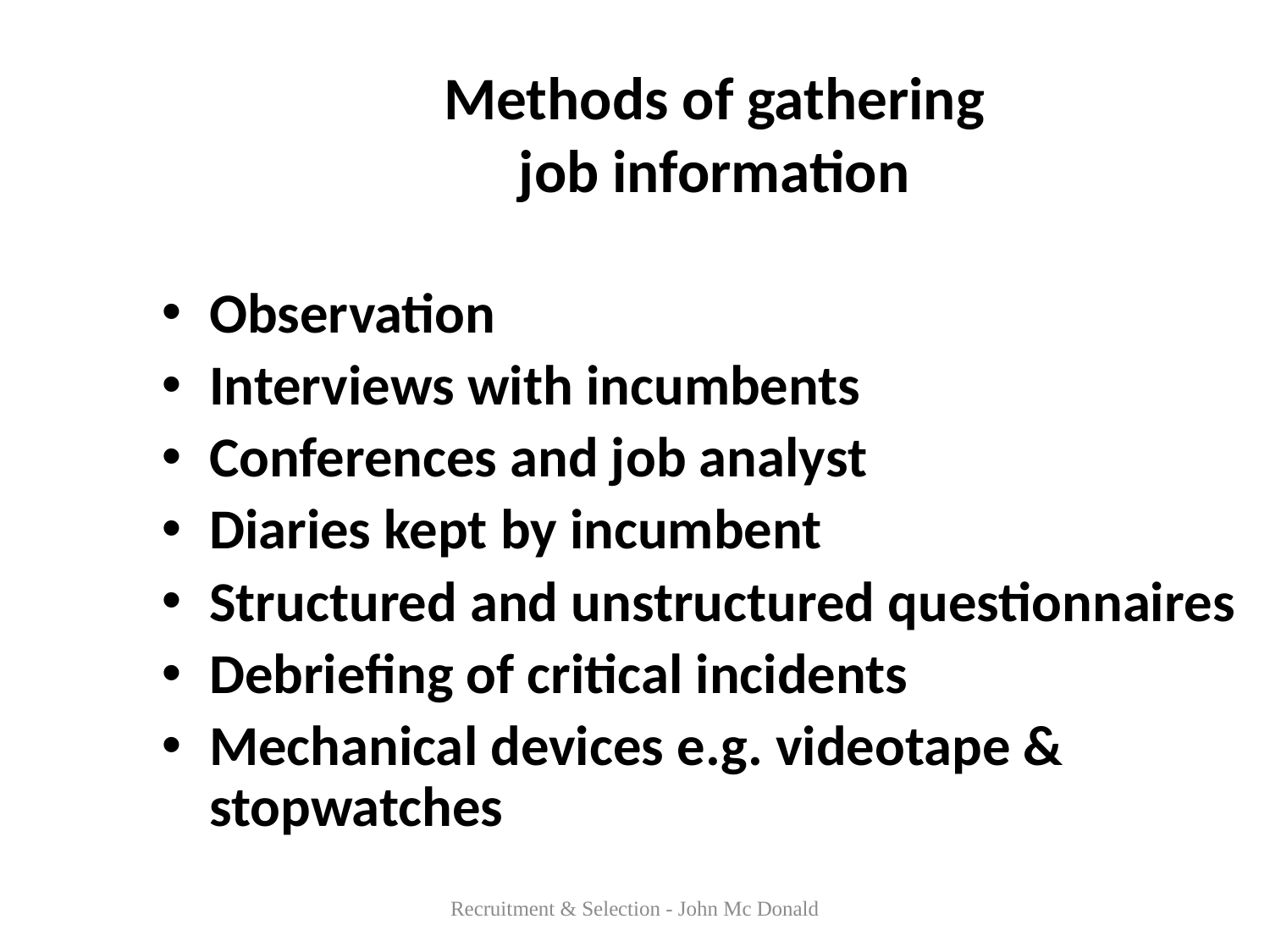

# Methods of gathering job information
Observation
Interviews with incumbents
Conferences and job analyst
Diaries kept by incumbent
Structured and unstructured questionnaires
Debriefing of critical incidents
Mechanical devices e.g. videotape & stopwatches

Recruitment & Selection - John Mc Donald